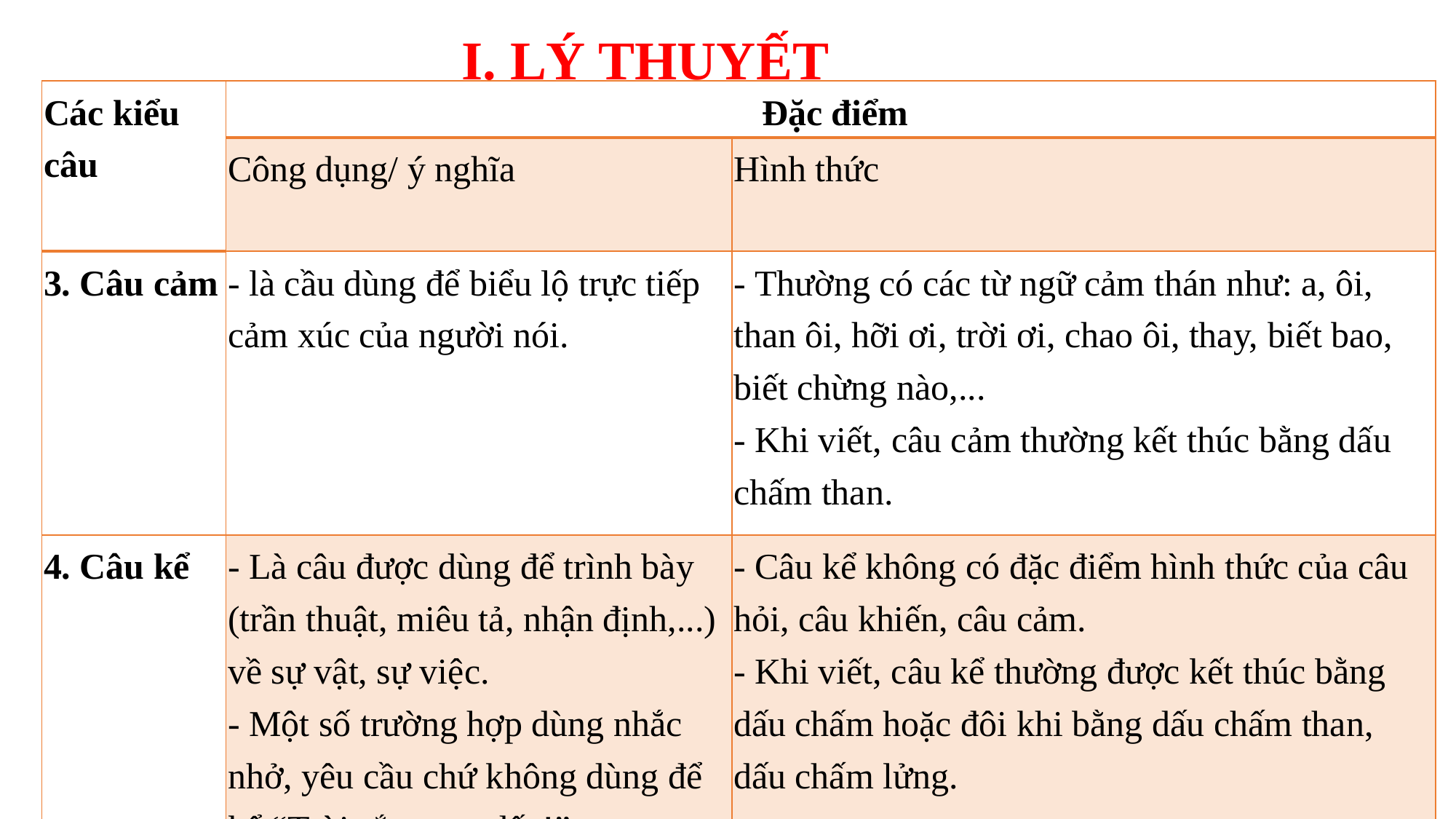

I. LÝ THUYẾT
| Các kiểu câu | Đặc điểm |  |
| --- | --- | --- |
|  | Công dụng/ ý nghĩa | Hình thức |
| 3. Câu cảm | - là cầu dùng để biểu lộ trực tiếp cảm xúc của người nói. | - Thường có các từ ngữ cảm thán như: a, ôi, than ôi, hỡi ơi, trời ơi, chao ôi, thay, biết bao, biết chừng nào,... - Khi viết, câu cảm thường kết thúc bằng dấu chấm than. |
| 4. Câu kể | - Là câu được dùng để trình bày (trần thuật, miêu tả, nhận định,...) về sự vật, sự việc. - Một số trường hợp dùng nhắc nhở, yêu cầu chứ không dùng để kể “Trời sắp mưa đấy!” | - Câu kể không có đặc điểm hình thức của câu hỏi, câu khiến, câu cảm. - Khi viết, câu kể thường được kết thúc bằng dấu chấm hoặc đôi khi bằng dấu chấm than, dấu chấm lửng. |